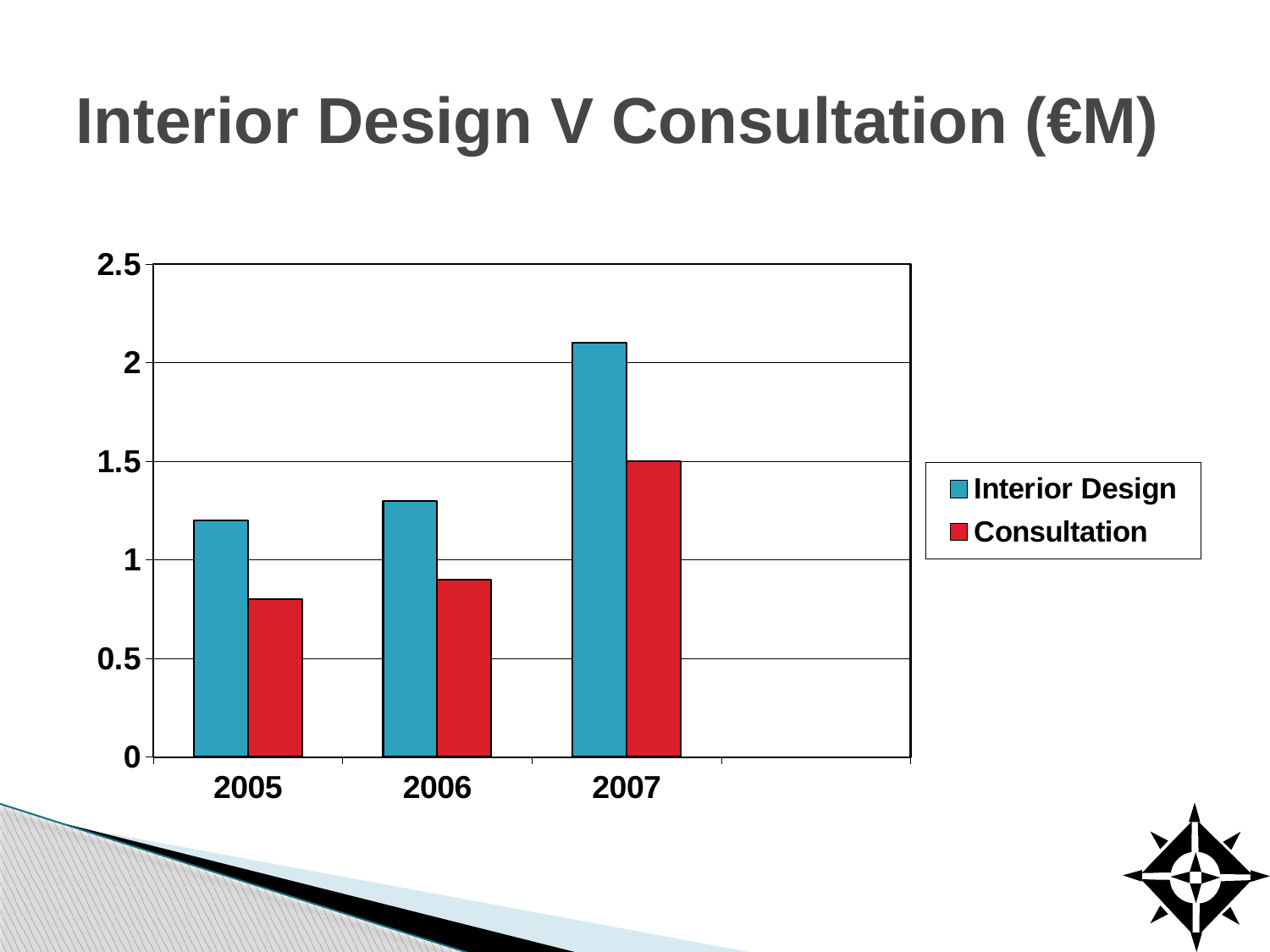

# Interior Design V Consultation (€M)

### Chart

| Category | Interior Design | Consultation |
|---|---|---|
| 2005 | 1.2 | 0.8 |
| 2006 | 1.3 | 0.9 |
| 2007 | 2.1 | 1.5 |
|  | None | None |